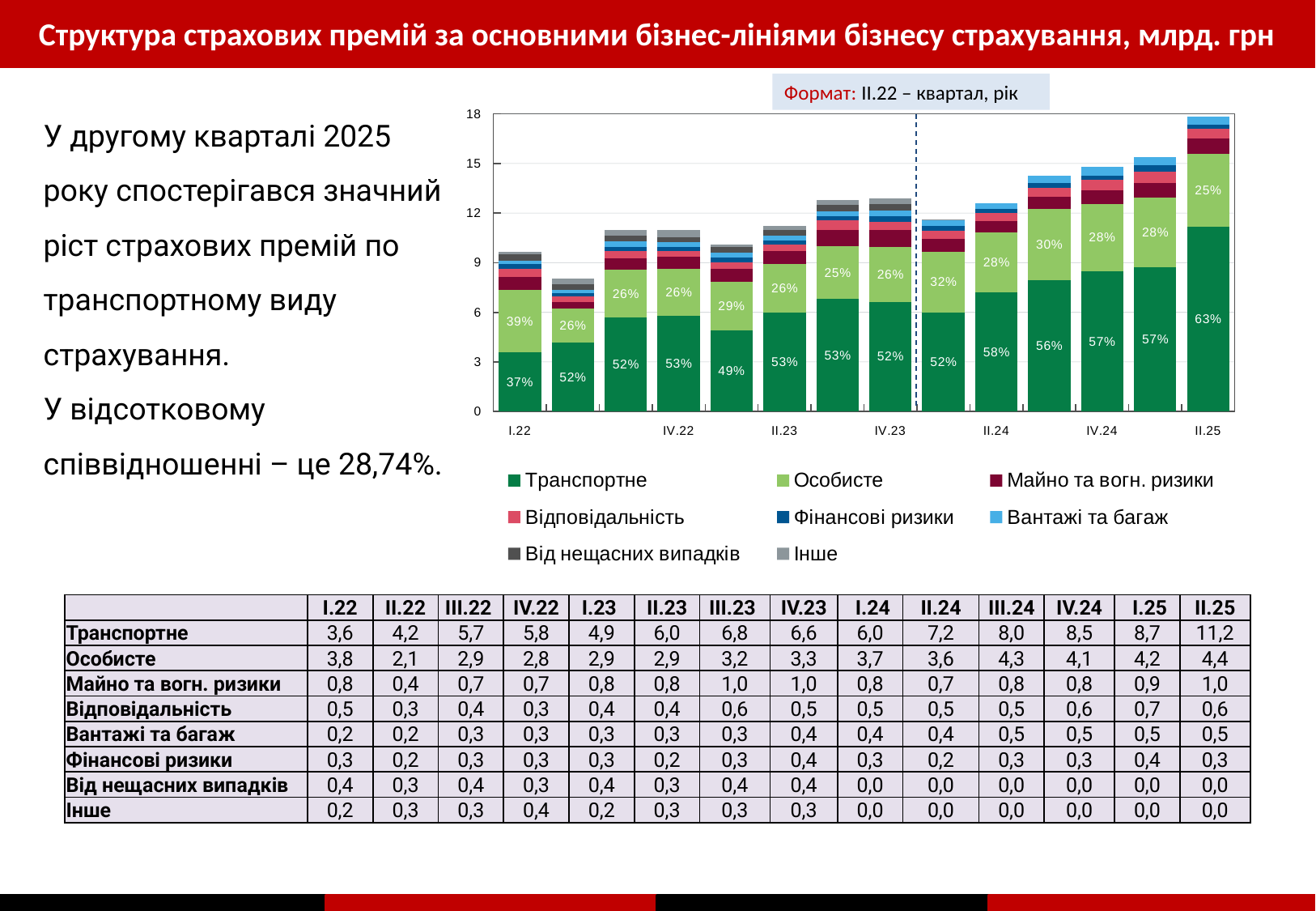

Структура страхових премій за основними бізнес-лініями бізнесу страхування, млрд. грн
Формат: ІІ.22 – квартал, рік
У другому кварталі 2025 року спостерігався значний ріст страхових премій по транспортному виду страхування.
У відсотковому співвідношенні – це 28,74%.

### Chart

| Category | Транспортне | Особисте | Майно та вогн. ризики | Відповідальність | Фінансові ризики | Вантажі та багаж | Від нещасних випадків | Інше |
|---|---|---|---|---|---|---|---|---|
| I.22 | 3.59 | 3.75 | 0.81 | 0.49 | 0.28 | 0.22 | 0.37 | 0.17 |
|  | 4.16 | 2.07 | 0.39 | 0.32 | 0.21 | 0.21 | 0.33 | 0.33 |
|  | 5.71 | 2.85 | 0.73 | 0.42 | 0.25 | 0.32 | 0.37 | 0.32 |
| ІV.22 | 5.79 | 2.83 | 0.73 | 0.34 | 0.26 | 0.28 | 0.33 | 0.43 |
|  | 4.93 | 2.93 | 0.75 | 0.42 | 0.3 | 0.29 | 0.35 | 0.15 |
| IІ.23 | 6.01 | 2.9 | 0.82 | 0.37 | 0.22 | 0.34 | 0.31 | 0.28 |
|  | 6.82 | 3.17 | 1.0 | 0.56 | 0.25 | 0.32 | 0.37 | 0.31 |
| ІV.23 | 6.64 | 3.31 | 1.02 | 0.48 | 0.35 | 0.35 | 0.39 | 0.33 |
|  | 6.0 | 3.66 | 0.8 | 0.48 | 0.29 | 0.35 | 0.0 | 0.02 |
| IІ.24 | 7.19 | 3.63 | 0.7 | 0.49 | 0.22 | 0.38 | 0.0 | 0.0 |
|  | 7.96 | 4.28 | 0.76 | 0.54 | 0.28 | 0.45 | 0.0 | 0.0 |
| ІV.24 | 8.46 | 4.11 | 0.81 | 0.63 | 0.26 | 0.52 | 0.0 | 0.0 |
|  | 8.71 | 4.24 | 0.85 | 0.69 | 0.39 | 0.53 | 0.0 | 0.0 |
| IІ.25 | 11.18 | 4.38 | 0.95 | 0.57 | 0.28 | 0.47 | 0.0 | 0.0 |
|  | I.22 | II.22 | III.22 | ІV.22 | I.23 | IІ.23 | IІI.23 | ІV.23 | I.24 | IІ.24 | IІI.24 | ІV.24 | I.25 | IІ.25 |
| --- | --- | --- | --- | --- | --- | --- | --- | --- | --- | --- | --- | --- | --- | --- |
| Транспортне | 3,6 | 4,2 | 5,7 | 5,8 | 4,9 | 6,0 | 6,8 | 6,6 | 6,0 | 7,2 | 8,0 | 8,5 | 8,7 | 11,2 |
| Особисте | 3,8 | 2,1 | 2,9 | 2,8 | 2,9 | 2,9 | 3,2 | 3,3 | 3,7 | 3,6 | 4,3 | 4,1 | 4,2 | 4,4 |
| Майно та вогн. ризики | 0,8 | 0,4 | 0,7 | 0,7 | 0,8 | 0,8 | 1,0 | 1,0 | 0,8 | 0,7 | 0,8 | 0,8 | 0,9 | 1,0 |
| Відповідальність | 0,5 | 0,3 | 0,4 | 0,3 | 0,4 | 0,4 | 0,6 | 0,5 | 0,5 | 0,5 | 0,5 | 0,6 | 0,7 | 0,6 |
| Вантажі та багаж | 0,2 | 0,2 | 0,3 | 0,3 | 0,3 | 0,3 | 0,3 | 0,4 | 0,4 | 0,4 | 0,5 | 0,5 | 0,5 | 0,5 |
| Фінансові ризики | 0,3 | 0,2 | 0,3 | 0,3 | 0,3 | 0,2 | 0,3 | 0,4 | 0,3 | 0,2 | 0,3 | 0,3 | 0,4 | 0,3 |
| Від нещасних випадків | 0,4 | 0,3 | 0,4 | 0,3 | 0,4 | 0,3 | 0,4 | 0,4 | 0,0 | 0,0 | 0,0 | 0,0 | 0,0 | 0,0 |
| Інше | 0,2 | 0,3 | 0,3 | 0,4 | 0,2 | 0,3 | 0,3 | 0,3 | 0,0 | 0,0 | 0,0 | 0,0 | 0,0 | 0,0 |